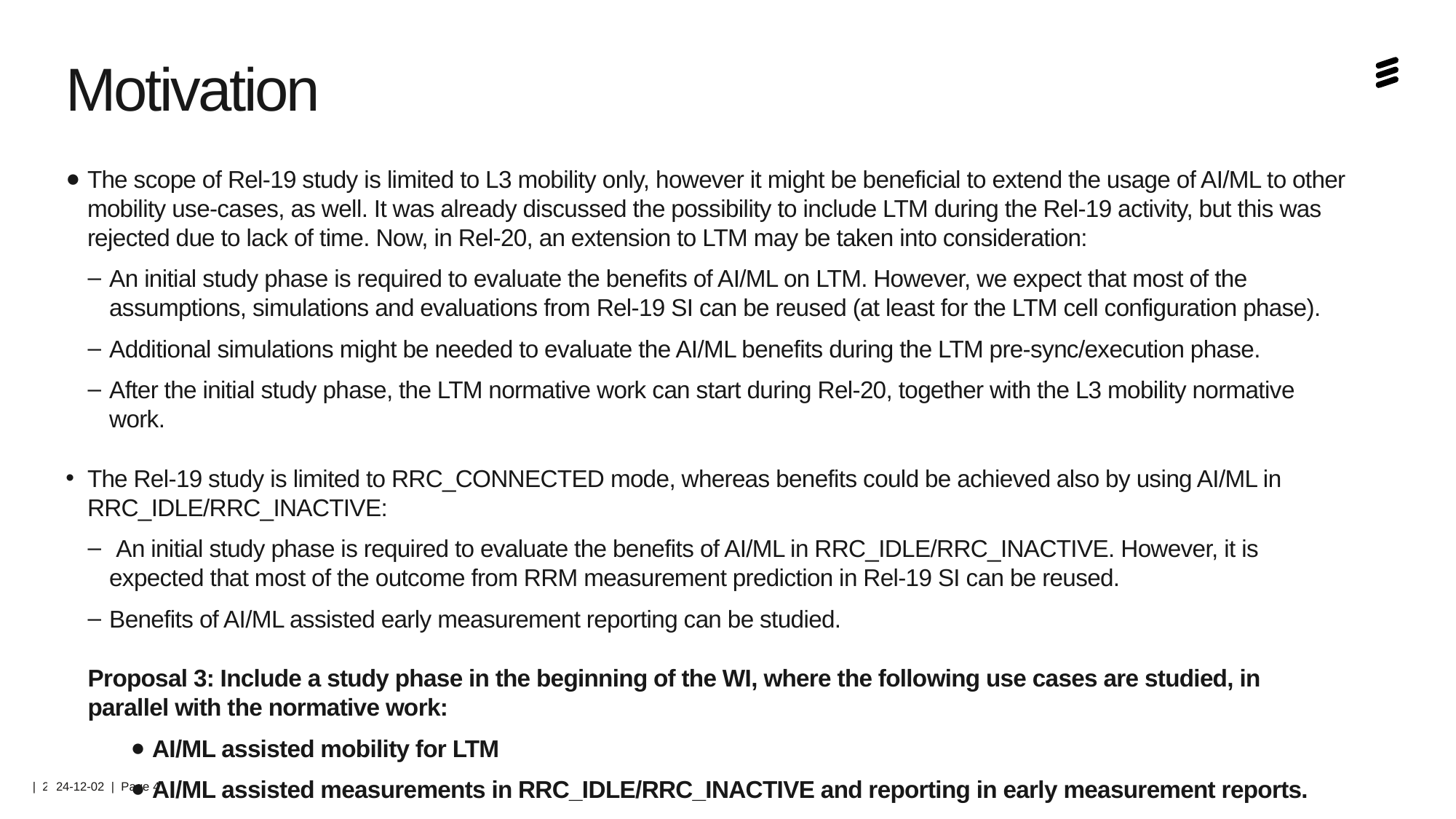

# Motivation
The scope of Rel-19 study is limited to L3 mobility only, however it might be beneficial to extend the usage of AI/ML to other mobility use-cases, as well. It was already discussed the possibility to include LTM during the Rel-19 activity, but this was rejected due to lack of time. Now, in Rel-20, an extension to LTM may be taken into consideration:
An initial study phase is required to evaluate the benefits of AI/ML on LTM. However, we expect that most of the assumptions, simulations and evaluations from Rel-19 SI can be reused (at least for the LTM cell configuration phase).
Additional simulations might be needed to evaluate the AI/ML benefits during the LTM pre-sync/execution phase.
After the initial study phase, the LTM normative work can start during Rel-20, together with the L3 mobility normative work.
The Rel-19 study is limited to RRC_CONNECTED mode, whereas benefits could be achieved also by using AI/ML in RRC_IDLE/RRC_INACTIVE:
 An initial study phase is required to evaluate the benefits of AI/ML in RRC_IDLE/RRC_INACTIVE. However, it is expected that most of the outcome from RRM measurement prediction in Rel-19 SI can be reused.
Benefits of AI/ML assisted early measurement reporting can be studied.
Proposal 3: Include a study phase in the beginning of the WI, where the following use cases are studied, in parallel with the normative work:
AI/ML assisted mobility for LTM
AI/ML assisted measurements in RRC_IDLE/RRC_INACTIVE and reporting in early measurement reports.